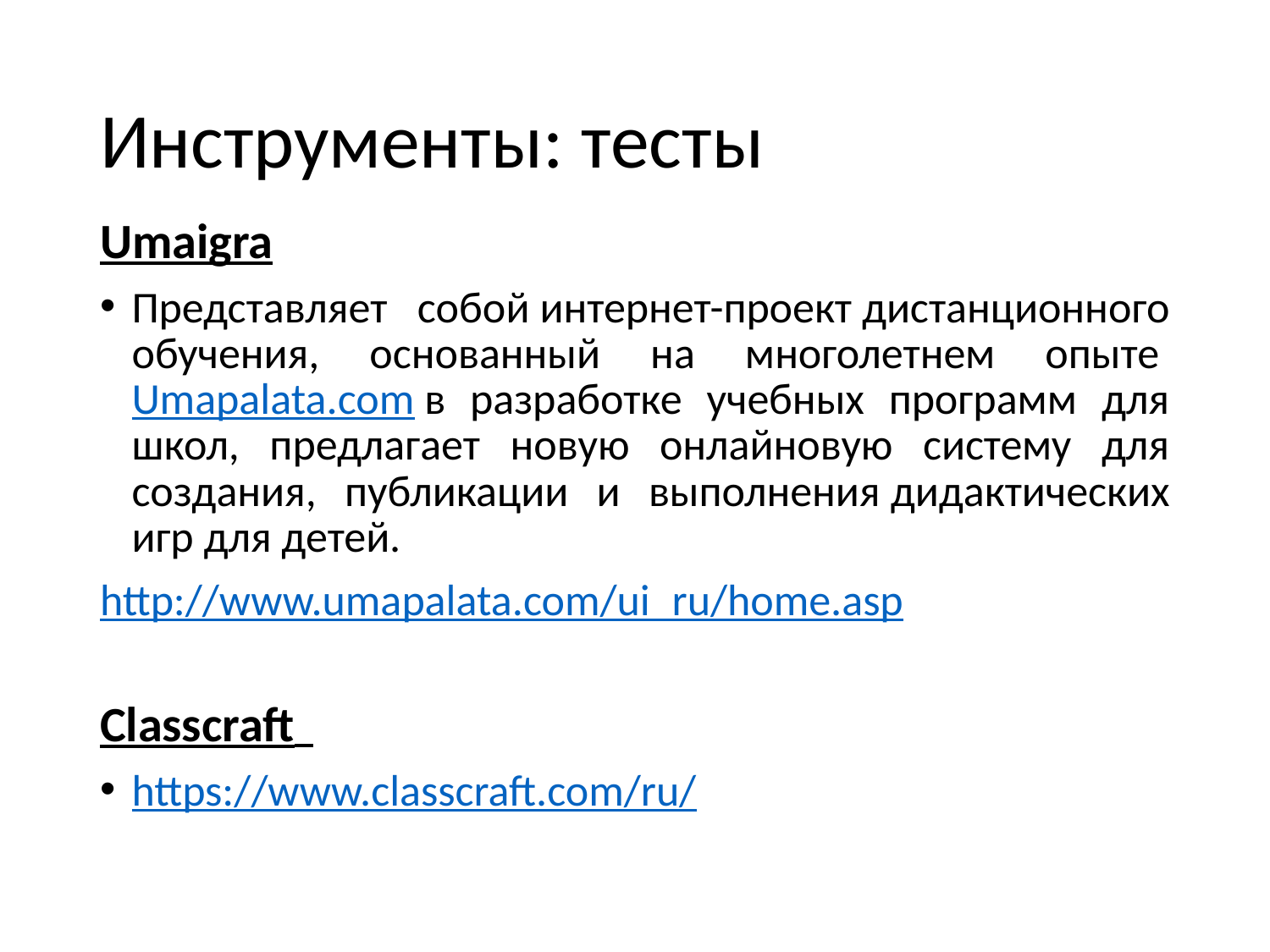

# Инструменты: тесты
Umaigra
Представляет собой интернет-проект дистанционного обучения, основанный на многолетнем опыте Umapalata.com в разработке учебных программ для школ, предлагает новую онлайновую систему для создания, публикации и выполнения дидактических игр для детей.
http://www.umapalata.com/ui_ru/home.asp

Classcraft
https://www.classcraft.com/ru/